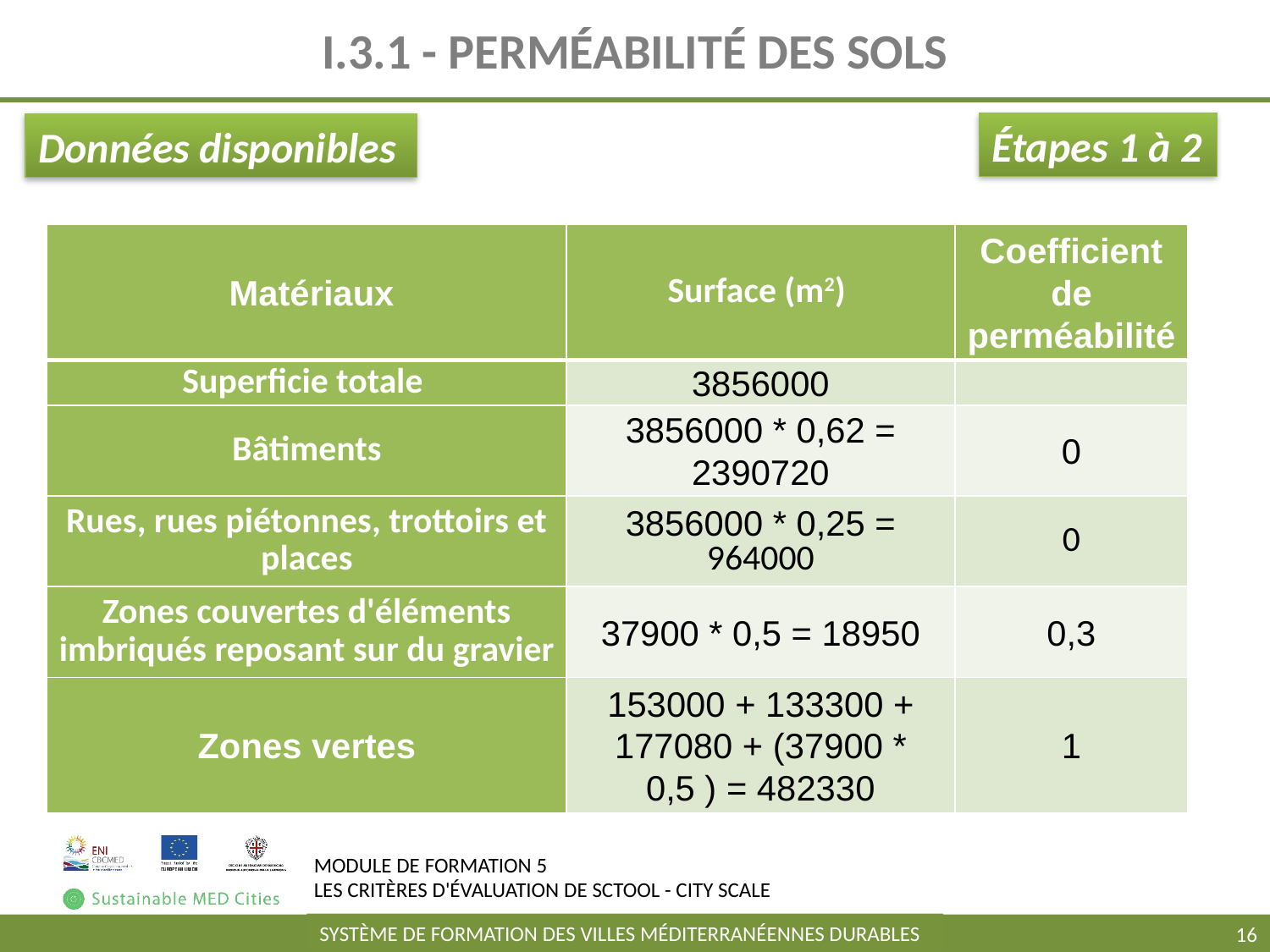

# I.3.1 - PERMÉABILITÉ DES SOLS
Étapes 1 à 2
Données disponibles
| Matériaux | Surface (m2) | Coefficient de perméabilité |
| --- | --- | --- |
| Superficie totale | 3856000 |  |
| Bâtiments | 3856000 \* 0,62 = 2390720 | 0 |
| Rues, rues piétonnes, trottoirs et places | 3856000 \* 0,25 = 964000 | 0 |
| Zones couvertes d'éléments imbriqués reposant sur du gravier | 37900 \* 0,5 = 18950 | 0,3 |
| Zones vertes | 153000 + 133300 + 177080 + (37900 \* 0,5 ) = 482330 | 1 |
SYSTÈME DE FORMATION DES VILLES MÉDITERRANÉENNES DURABLES
16